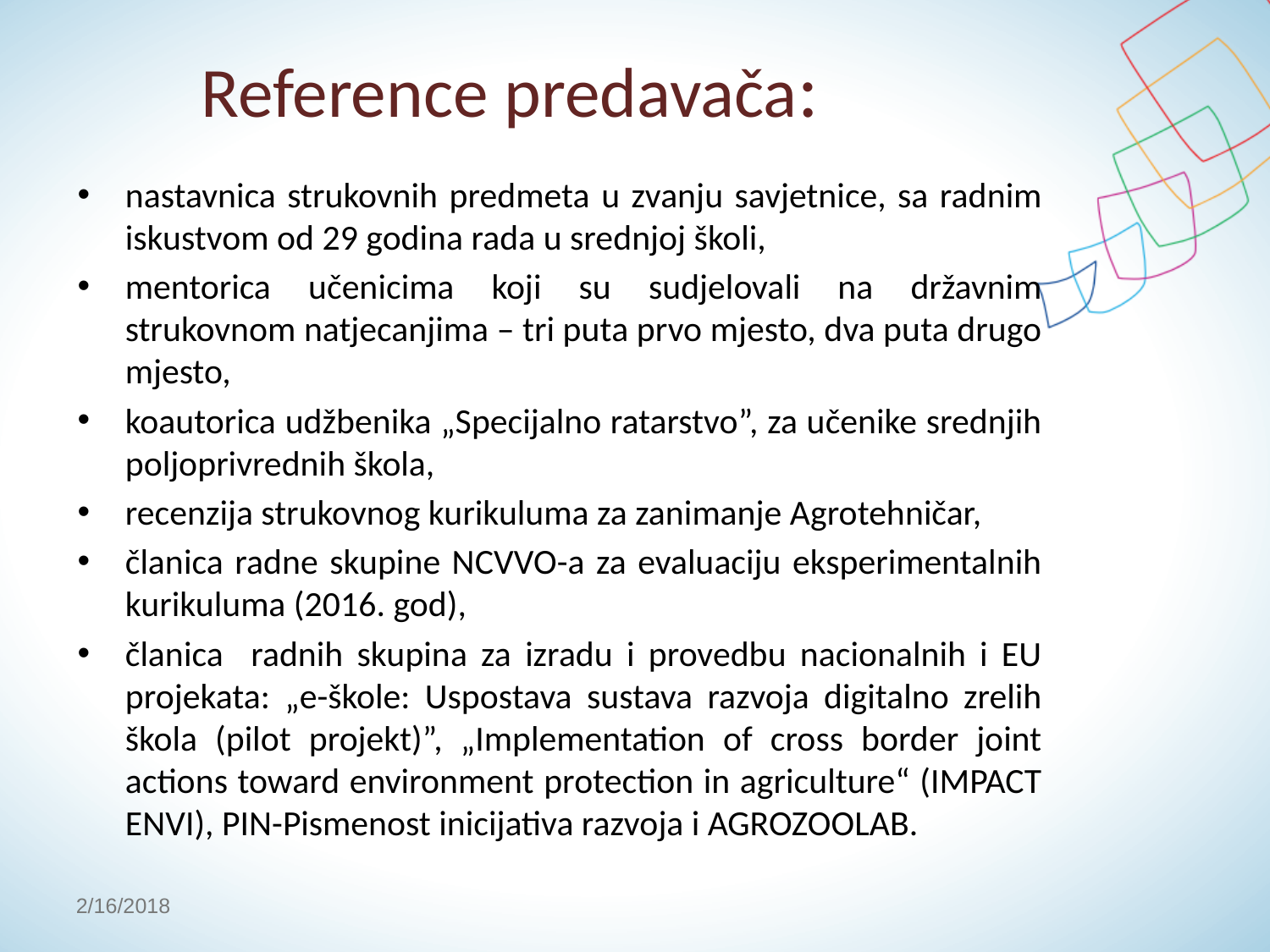

# Reference predavača:
nastavnica strukovnih predmeta u zvanju savjetnice, sa radnim iskustvom od 29 godina rada u srednjoj školi,
mentorica učenicima koji su sudjelovali na državnim strukovnom natjecanjima – tri puta prvo mjesto, dva puta drugo mjesto,
koautorica udžbenika „Specijalno ratarstvo”, za učenike srednjih poljoprivrednih škola,
recenzija strukovnog kurikuluma za zanimanje Agrotehničar,
članica radne skupine NCVVO-a za evaluaciju eksperimentalnih kurikuluma (2016. god),
članica  radnih skupina za izradu i provedbu nacionalnih i EU projekata: „e-škole: Uspostava sustava razvoja digitalno zrelih škola (pilot projekt)”, „Implementation of cross border joint actions toward environment protection in agriculture“ (IMPACT ENVI), PIN-Pismenost inicijativa razvoja i AGROZOOLAB.